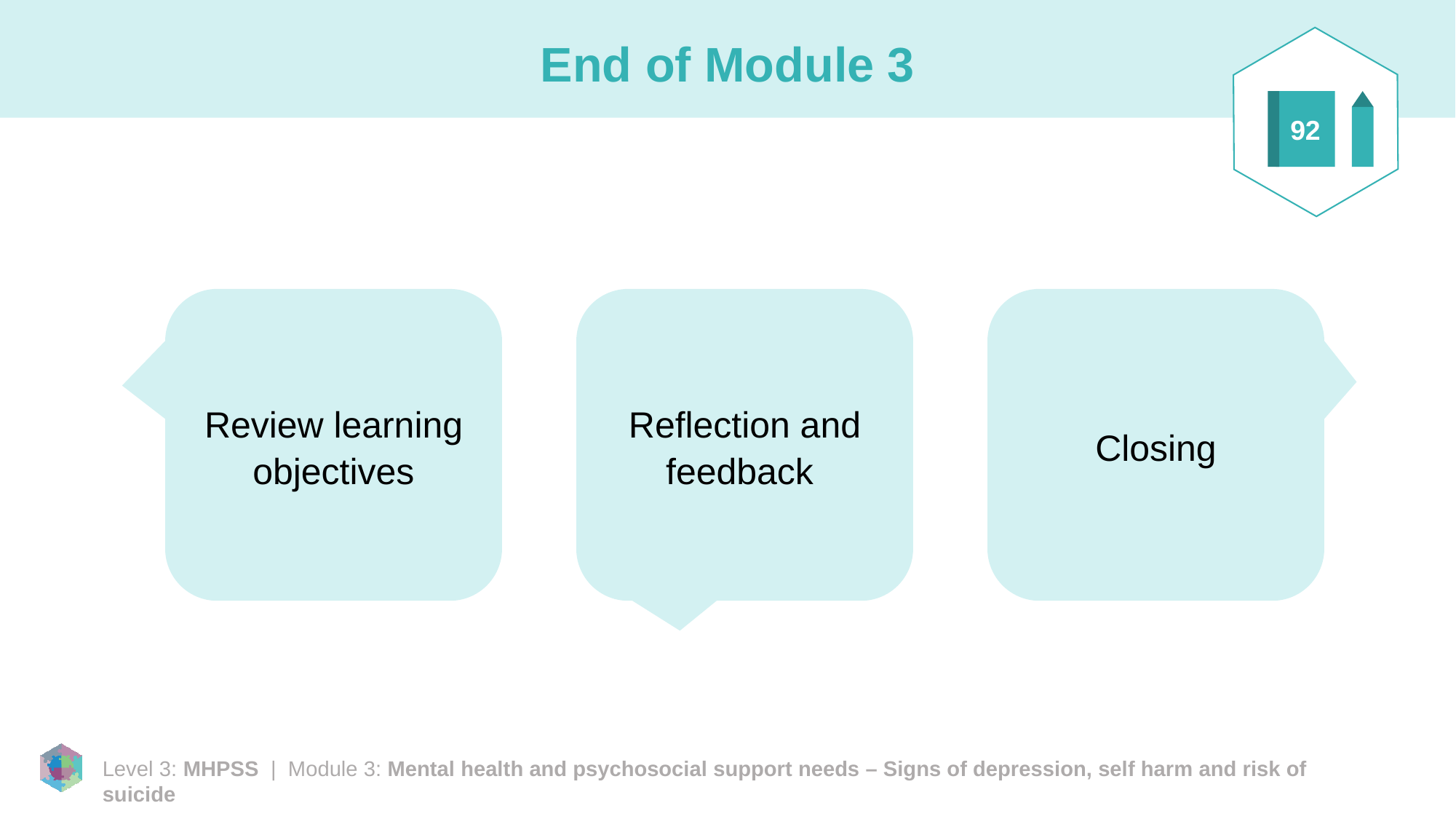

92

# End of Module 3
Review learning objectives
Reflection and feedback
Closing